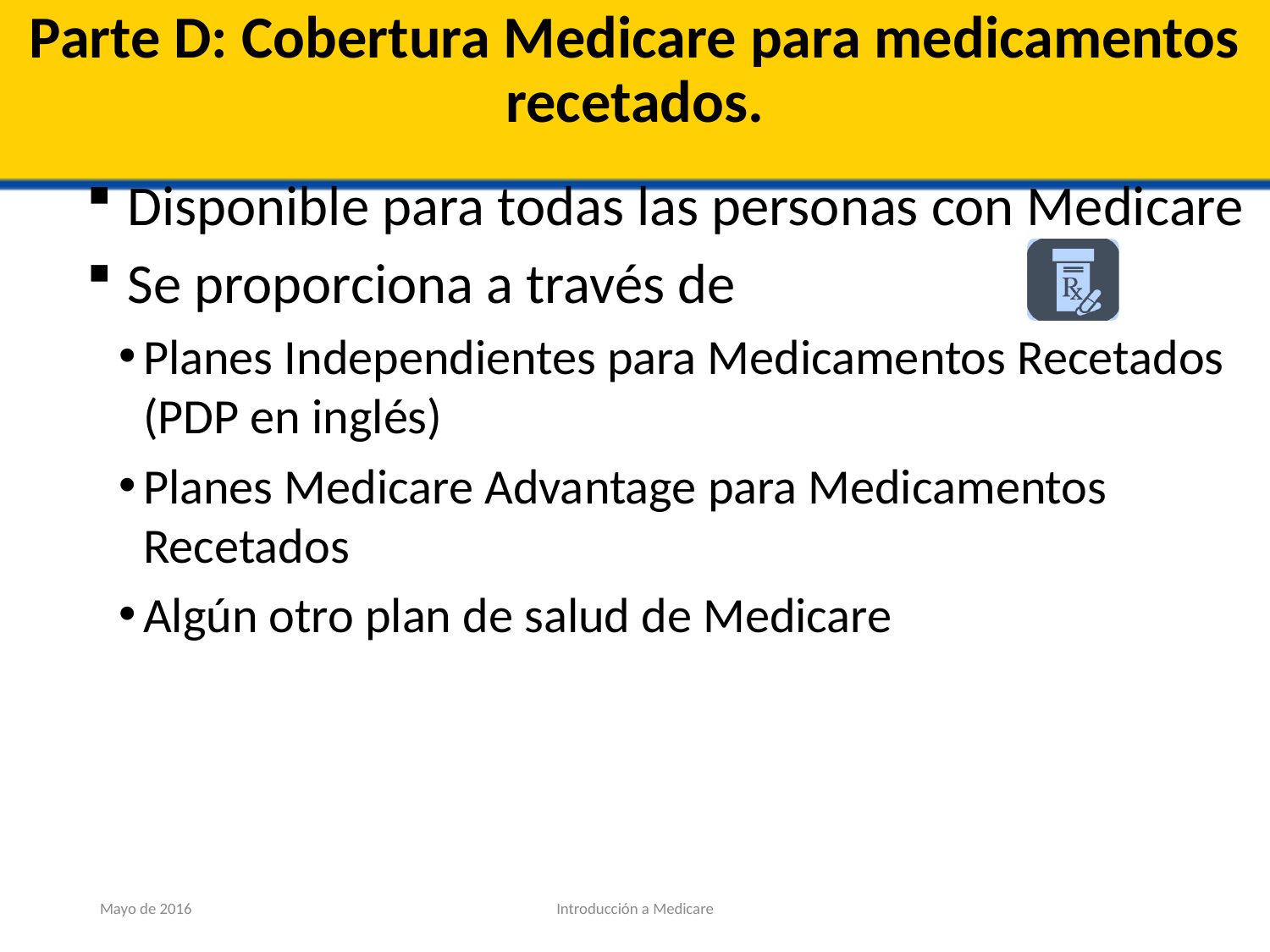

# Parte D: Cobertura Medicare para medicamentos recetados.
Disponible para todas las personas con Medicare
Se proporciona a través de
Planes Independientes para Medicamentos Recetados (PDP en inglés)
Planes Medicare Advantage para Medicamentos Recetados
Algún otro plan de salud de Medicare

Mayo de 2016
Introducción a Medicare